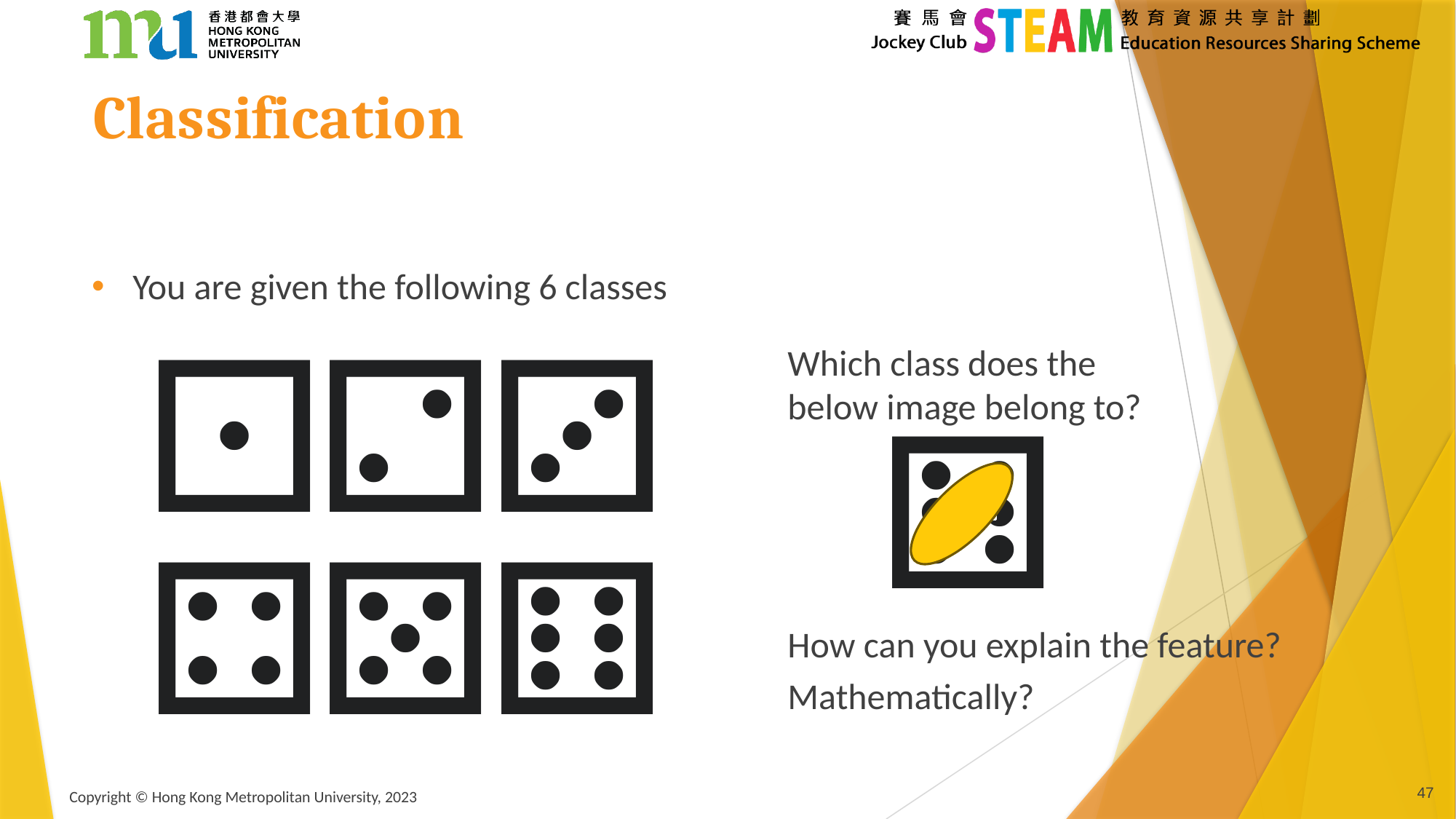

# Classification
You are given the following 6 classes
⚀
⚁
⚂
Which class does the below image belong to?
⚅

⚃
⚄
⚅
How can you explain the feature?
Mathematically?
47